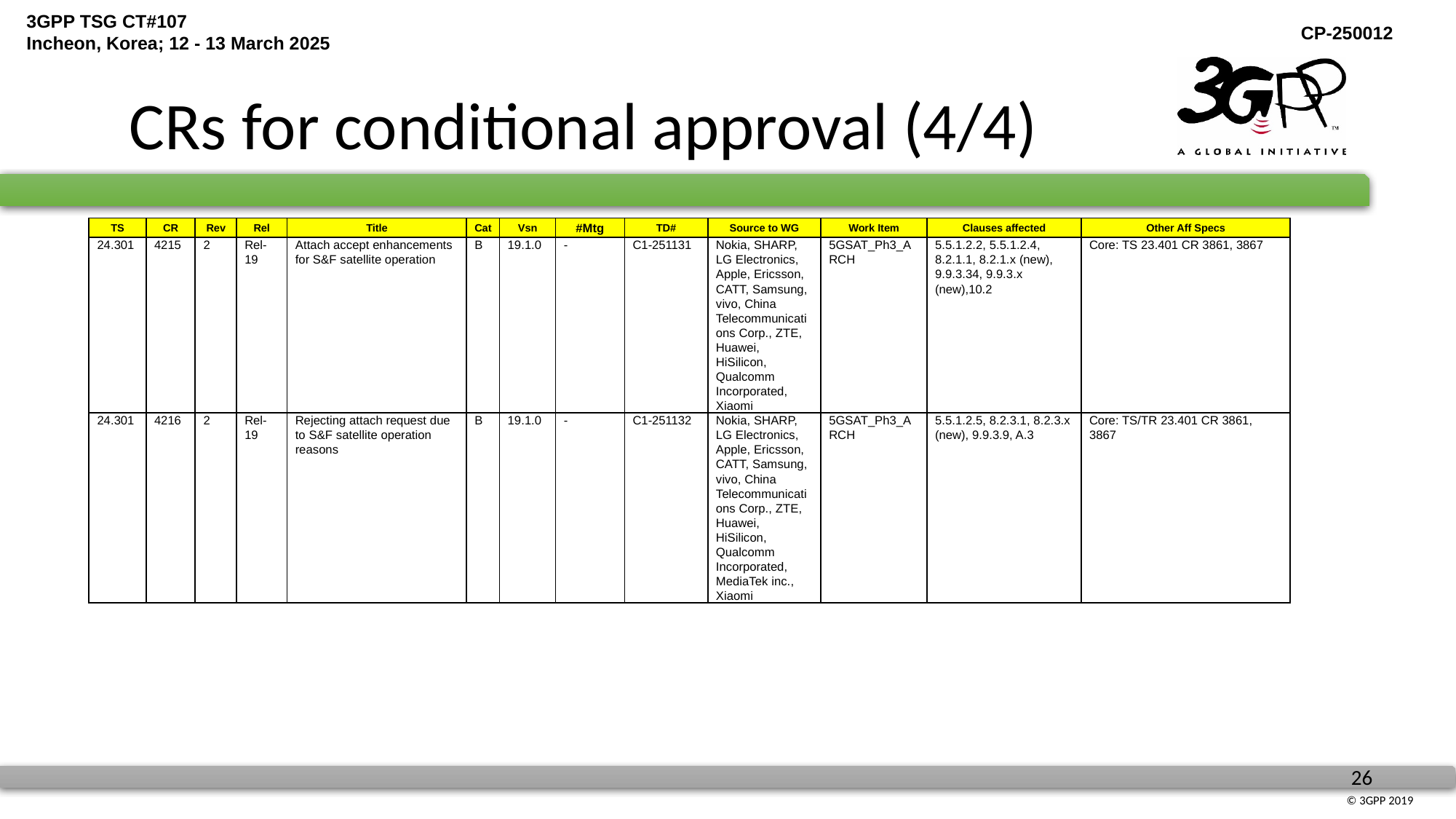

# CRs for conditional approval (4/4)
| TS | CR | Rev | Rel | Title | Cat | Vsn | #Mtg | TD# | Source to WG | Work Item | Clauses affected | Other Aff Specs |
| --- | --- | --- | --- | --- | --- | --- | --- | --- | --- | --- | --- | --- |
| 24.301 | 4215 | 2 | Rel-19 | Attach accept enhancements for S&F satellite operation | B | 19.1.0 | - | C1-251131 | Nokia, SHARP, LG Electronics, Apple, Ericsson, CATT, Samsung, vivo, China Telecommunications Corp., ZTE, Huawei, HiSilicon, Qualcomm Incorporated, Xiaomi | 5GSAT\_Ph3\_ARCH | 5.5.1.2.2, 5.5.1.2.4, 8.2.1.1, 8.2.1.x (new), 9.9.3.34, 9.9.3.x (new),10.2 | Core: TS 23.401 CR 3861, 3867 |
| 24.301 | 4216 | 2 | Rel-19 | Rejecting attach request due to S&F satellite operation reasons | B | 19.1.0 | - | C1-251132 | Nokia, SHARP, LG Electronics, Apple, Ericsson, CATT, Samsung, vivo, China Telecommunications Corp., ZTE, Huawei, HiSilicon, Qualcomm Incorporated, MediaTek inc., Xiaomi | 5GSAT\_Ph3\_ARCH | 5.5.1.2.5, 8.2.3.1, 8.2.3.x (new), 9.9.3.9, A.3 | Core: TS/TR 23.401 CR 3861, 3867 |